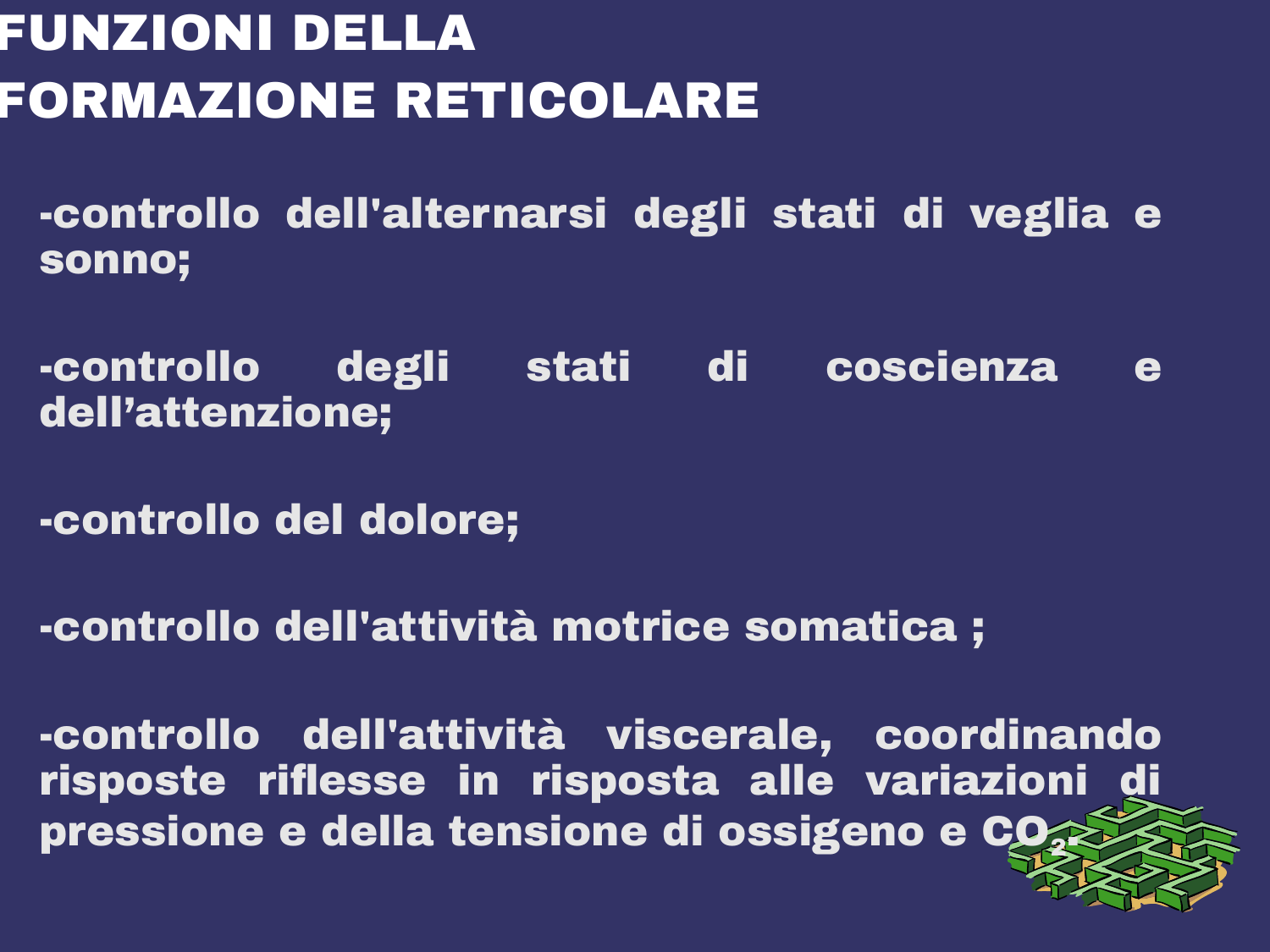

# FUNZIONI DELLA
FORMAZIONE RETICOLARE

	-controllo dell'alternarsi degli stati di veglia e sonno;

	-controllo degli stati di coscienza e dell’attenzione;

	-controllo del dolore;

	-controllo dell'attività motrice somatica ;

	-controllo dell'attività viscerale, coordinando risposte riflesse in risposta alle variazioni di pressione e della tensione di ossigeno e CO2.